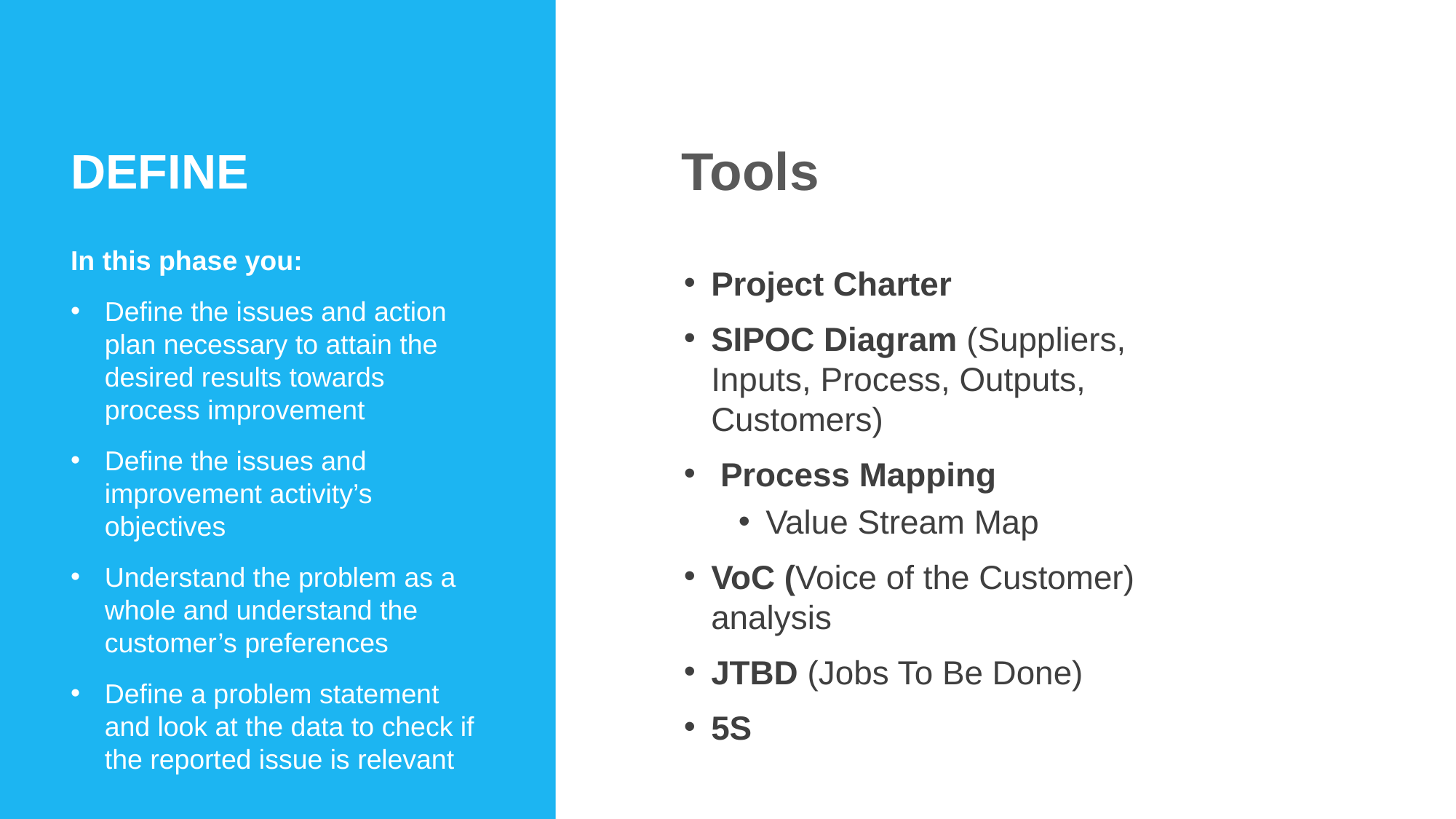

DEFINE
Tools
In this phase you:
Define the issues and action plan necessary to attain the desired results towards process improvement
Define the issues and improvement activity’s objectives
Understand the problem as a whole and understand the customer’s preferences
Define a problem statement and look at the data to check if the reported issue is relevant
Project Charter
SIPOC Diagram (Suppliers, Inputs, Process, Outputs, Customers)
 Process Mapping
Value Stream Map
VoC (Voice of the Customer) analysis
JTBD (Jobs To Be Done)
5S